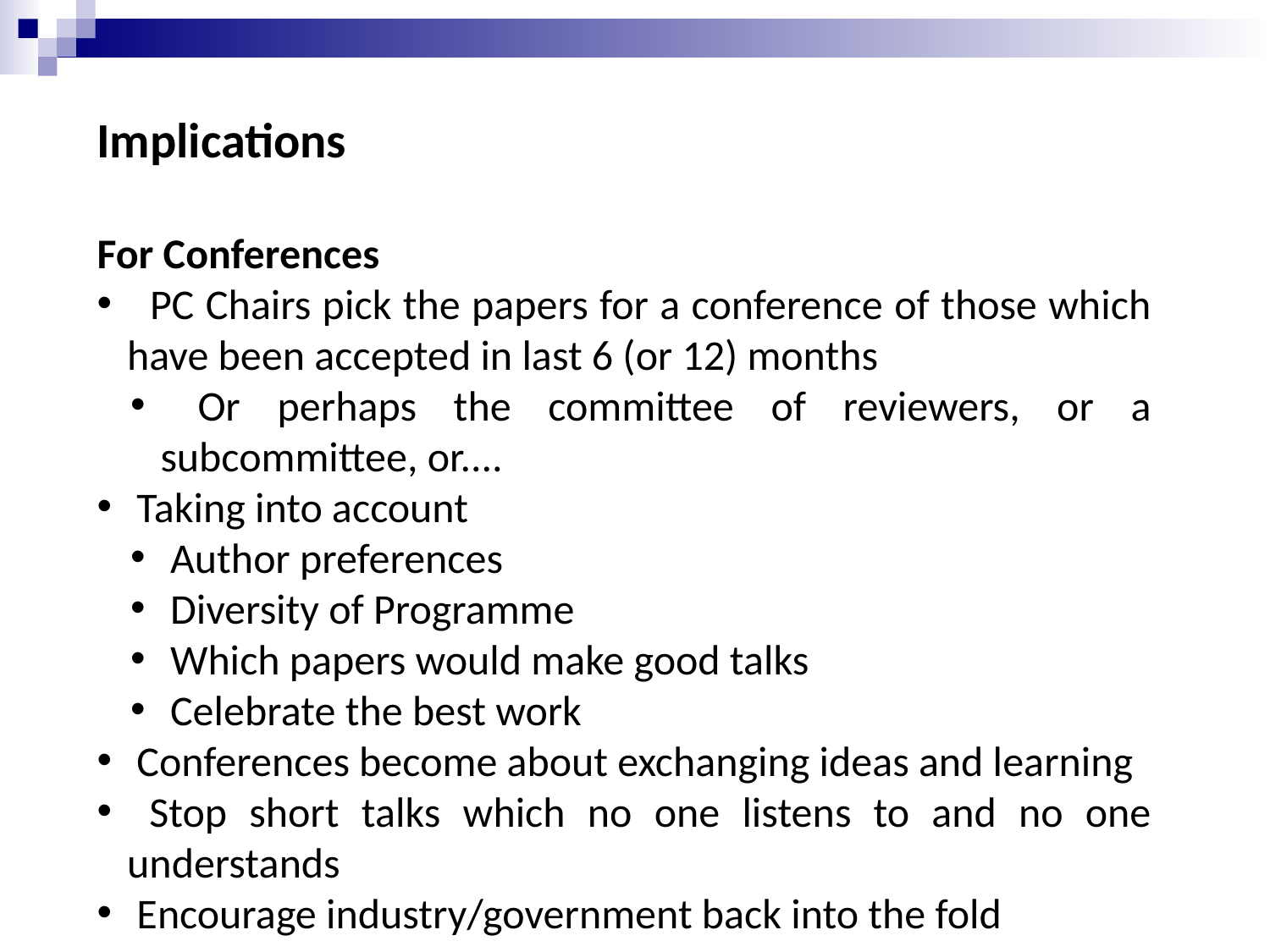

Implications

For Conferences
  PC Chairs pick the papers for a conference of those which have been accepted in last 6 (or 12) months
 Or perhaps the committee of reviewers, or a subcommittee, or....
 Taking into account
 Author preferences
 Diversity of Programme
 Which papers would make good talks
 Celebrate the best work
 Conferences become about exchanging ideas and learning
 Stop short talks which no one listens to and no one understands
 Encourage industry/government back into the fold